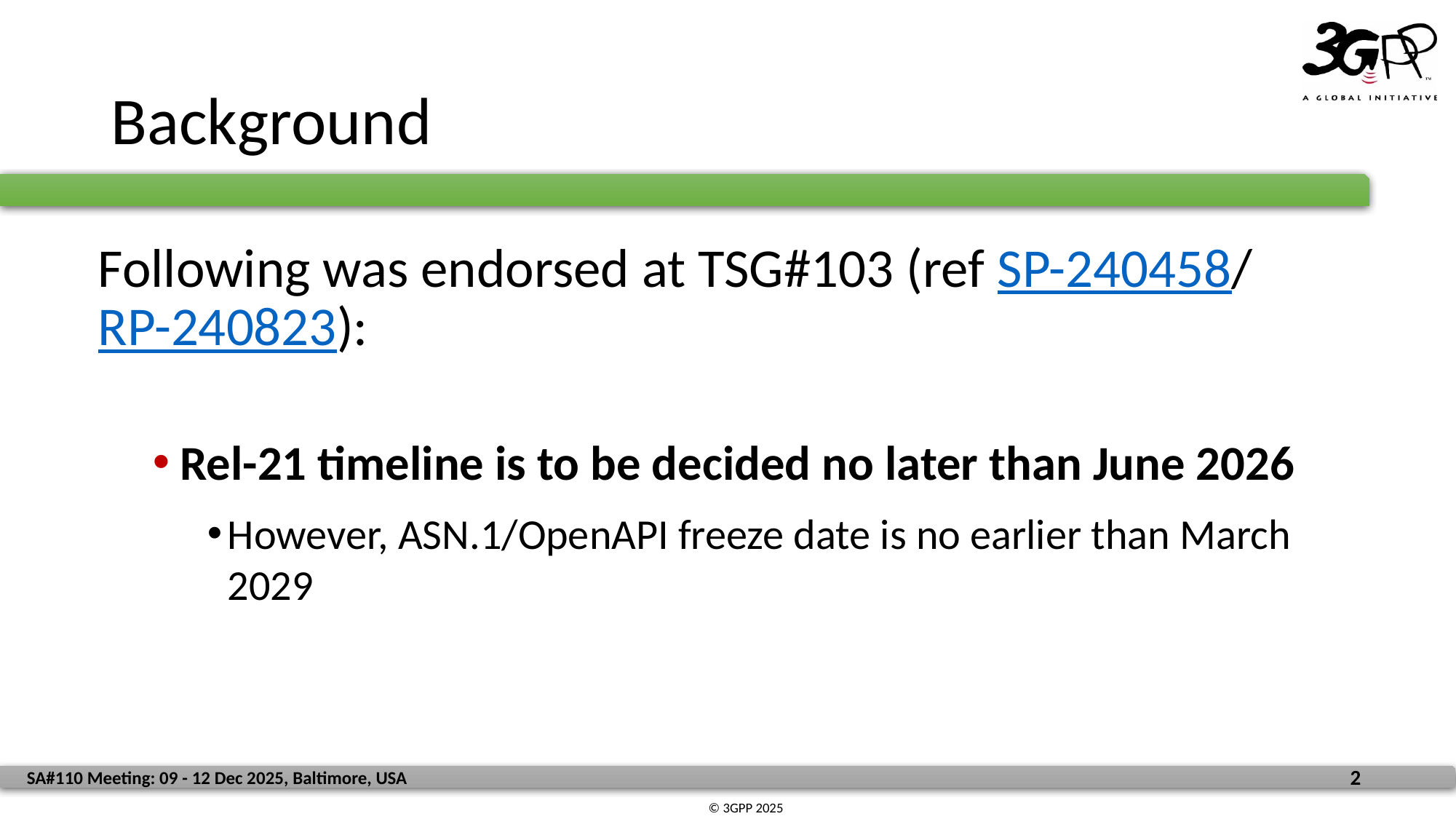

# Background
Following was endorsed at TSG#103 (ref SP-240458/RP-240823):

Rel-21 timeline is to be decided no later than June 2026
However, ASN.1/OpenAPI freeze date is no earlier than March 2029